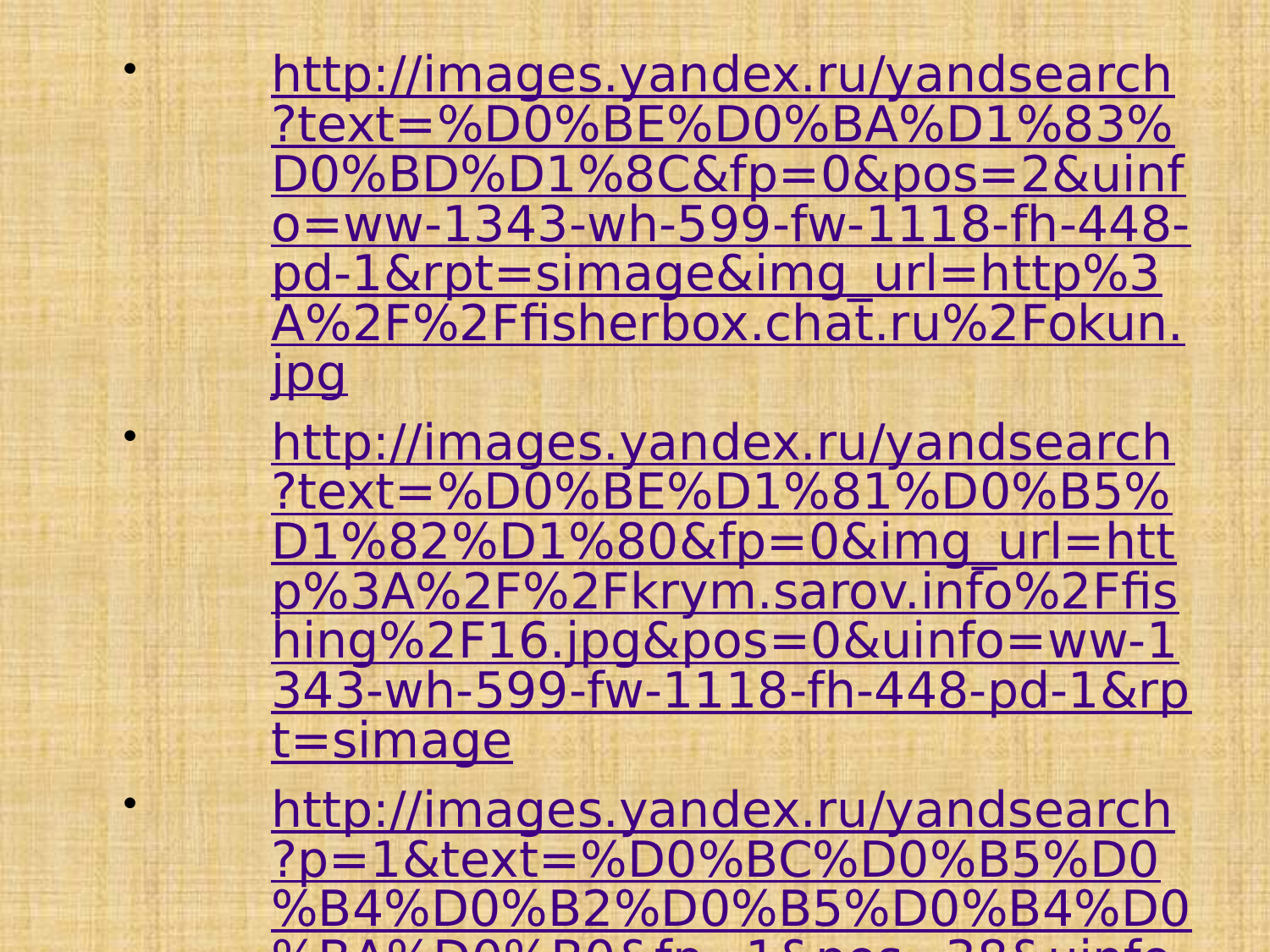

http://images.yandex.ru/yandsearch?text=%D0%BE%D0%BA%D1%83%D0%BD%D1%8C&fp=0&pos=2&uinfo=ww-1343-wh-599-fw-1118-fh-448-pd-1&rpt=simage&img_url=http%3A%2F%2Ffisherbox.chat.ru%2Fokun.jpg
http://images.yandex.ru/yandsearch?text=%D0%BE%D1%81%D0%B5%D1%82%D1%80&fp=0&img_url=http%3A%2F%2Fkrym.sarov.info%2Ffishing%2F16.jpg&pos=0&uinfo=ww-1343-wh-599-fw-1118-fh-448-pd-1&rpt=simage
http://images.yandex.ru/yandsearch?p=1&text=%D0%BC%D0%B5%D0%B4%D0%B2%D0%B5%D0%B4%D0%BA%D0%B0&fp=1&pos=38&uinfo=ww-1343-wh-599-fw-1118-fh-448-pd-1&rpt=simage&img_url=http%3A%2F%2Fi006.radikal.ru%2F0805%2F84%2F2f42c2859d83.jpg
http://images.yandex.ru/yandsearch?text=%D0%B4%D0%BE%D0%B6%D0%B4%D0%B5%D0%B2%D0%BE%D0%B9%20%D1%87%D0%B5%D1%80%D0%B2%D1%8C&fp=0&pos=2&uinfo=ww-1343-wh-599-fw-1118-fh-448-pd-1&rpt=simage&img_url=http%3A%2F%2Fimages2.wikia.nocookie.net%2F__cb20120116180341%2Fharrypotter%2Fru%2Fimages%2Fthumb%2F3%2F32%2FD01116.jpg%2F180px-D01116.jpg
http://images.yandex.ru/yandsearch?text=%D0%BC%D0%B5%D0%B4%D0%B2%D0%B5%D0%B4%D1%8C&fp=0&pos=6&uinfo=ww-1343-wh-599-fw-1118-fh-448-pd-1&rpt=simage&img_url=http%3A%2F%2Fwww.deita.ru%2Ffiles%2FImage%2Fnews%2F106486_l.jpg
http://images.yandex.ru/yandsearch?text=%D0%B2%D0%BE%D1%80%D0%BE%D0%B1%D0%B5%D0%B9&fp=0&pos=10&uinfo=ww-1343-wh-599-fw-1118-fh-448-pd-1&rpt=simage&img_url=http%3A%2F%2Fupload.wikimedia.org%2Fwikipedia%2Fcommons%2Fthumb%2F4%2F44%2FPasser_montanus_2.jpg%2F120px-Passer_montanus_2.jpg
http://images.yandex.ru/yandsearch?text=%D0%B0%D1%81%D0%BA%D0%B0%D1%80%D0%B8%D0%B4%D0%B0&fp=0&pos=8&uinfo=ww-1343-wh-599-fw-1118-fh-448-pd-1&rpt=simage&img_url=http%3A%2F%2Fclub.foto.ru%2Fgallery%2Fimages%2Fphoto%2F2009%2F01%2F28%2F1269510.jpg
http://images.yandex.ru/yandsearch?p=3&text=%D0%BB%D0%B5%D0%BD%D1%82%D0%B5%D1%86&fp=3&pos=95&uinfo=ww-1343-wh-599-fw-1118-fh-448-pd-1&rpt=simage&img_url=http%3A%2F%2Fwww.tripbase.com%2Farticles%2Fimages%2FThingsInsideYou%2FTapeworm.jpg
http://images.yandex.ru/yandsearch?text=%D0%BE%D1%81%D1%82%D1%80%D0%B8%D1%86%D0%B0&fp=0&pos=9&uinfo=ww-1343-wh-599-fw-1118-fh-448-pd-1&rpt=simage&img_url=http%3A%2F%2Fwww.7gy.ru%2Fimages%2Fstories%2Fprodetey%2Fenterobioz.jpg
http://images.yandex.ru/yandsearch?text=%D0%B1%D0%B5%D0%BB%D0%BA%D0%B0&fp=0&pos=7&uinfo=ww-1343-wh-599-fw-1118-fh-448-pd-1&rpt=simage&img_url=http%3A%2F%2Favatars.yandex.net%2Fget-avatar%2F20743941%2F31b4ef73ccf600390c718b375eea9319.4104-middle
http://images.yandex.ru/yandsearch?text=%D1%81%D0%BA%D0%B0%D1%82&fp=0&pos=2&uinfo=ww-1343-wh-599-fw-1118-fh-448-pd-1&rpt=simage&img_url=http%3A%2F%2Fdekatop.com%2Fwp-content%2Fuploads%2F2011%2F04%2Ffood_07.jpg
http://images.yandex.ru/yandsearch?text=%D1%80%D0%B0%D0%BA&fp=0&pos=7&uinfo=ww-1343-wh-599-fw-1118-fh-448-pd-1&rpt=simage&img_url=http%3A%2F%2Fwww.vzsar.ru%2Fi%2Fnews%2Fmedium%2F2013%2F06%2F73101.jpg